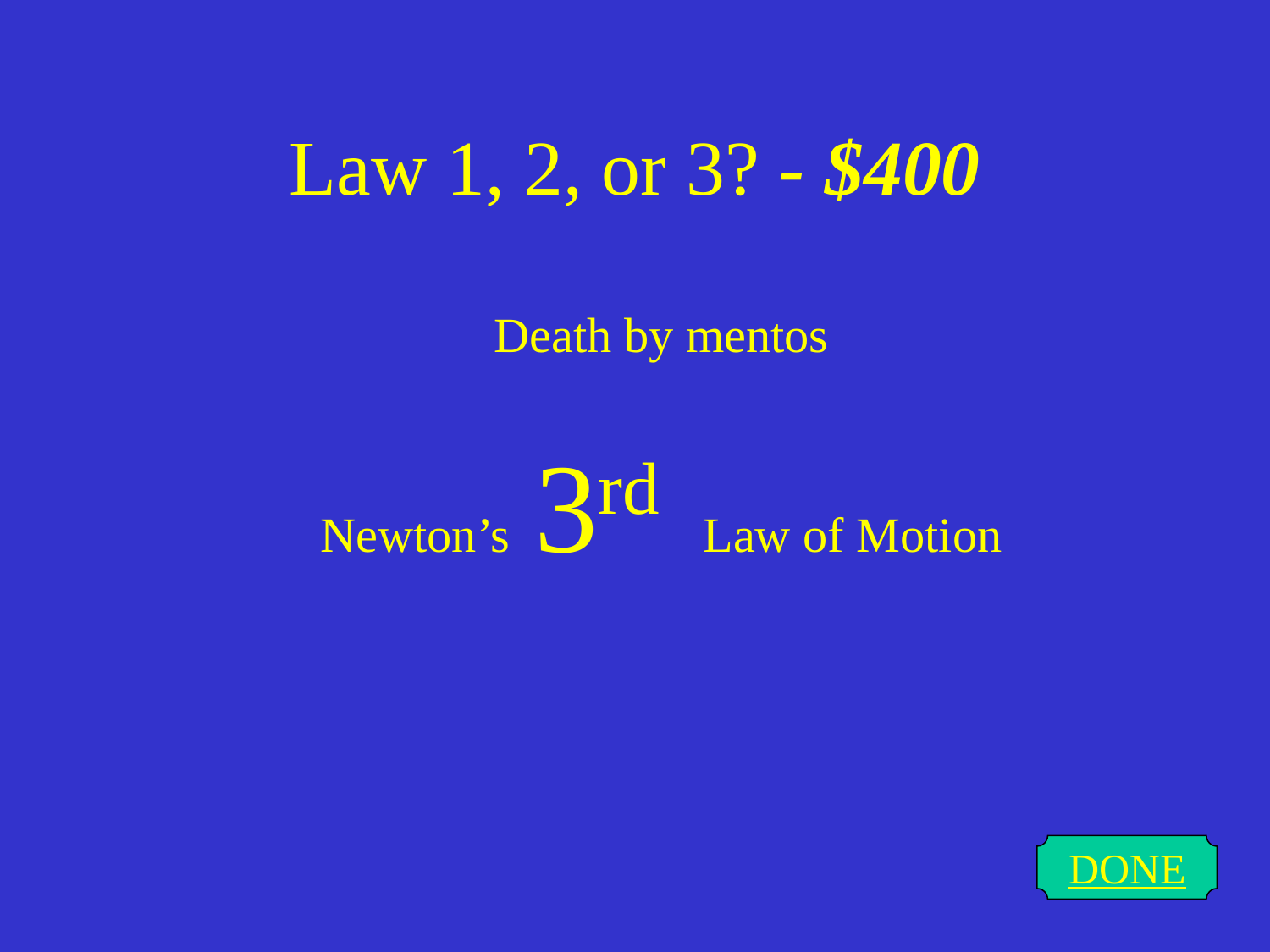

# Law 1, 2, or 3? - $400
Death by mentos
Newton’s  3rd  Law of Motion

DONE